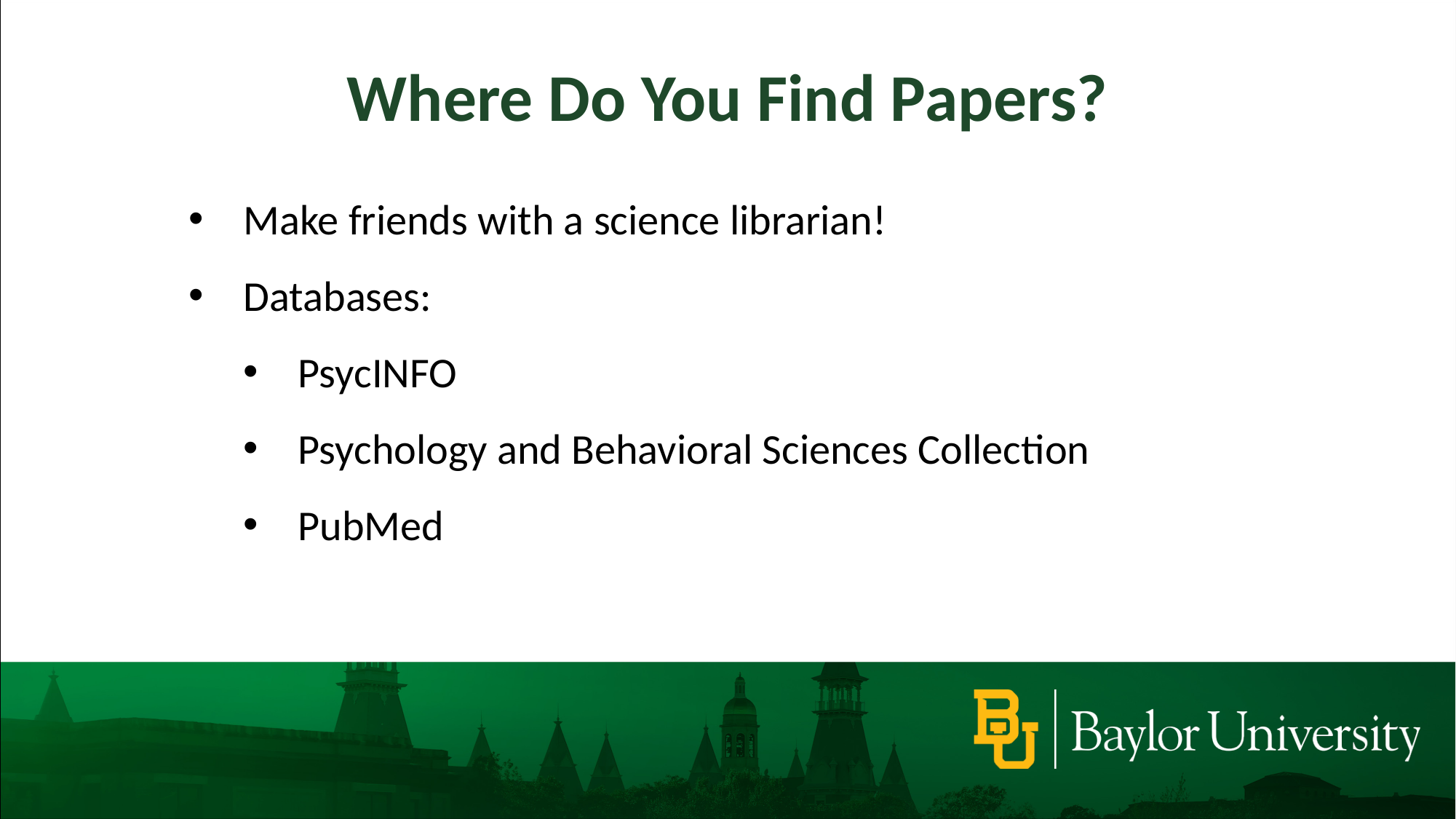

Where Do You Find Papers?
Make friends with a science librarian!
Databases:
PsycINFO
Psychology and Behavioral Sciences Collection
PubMed